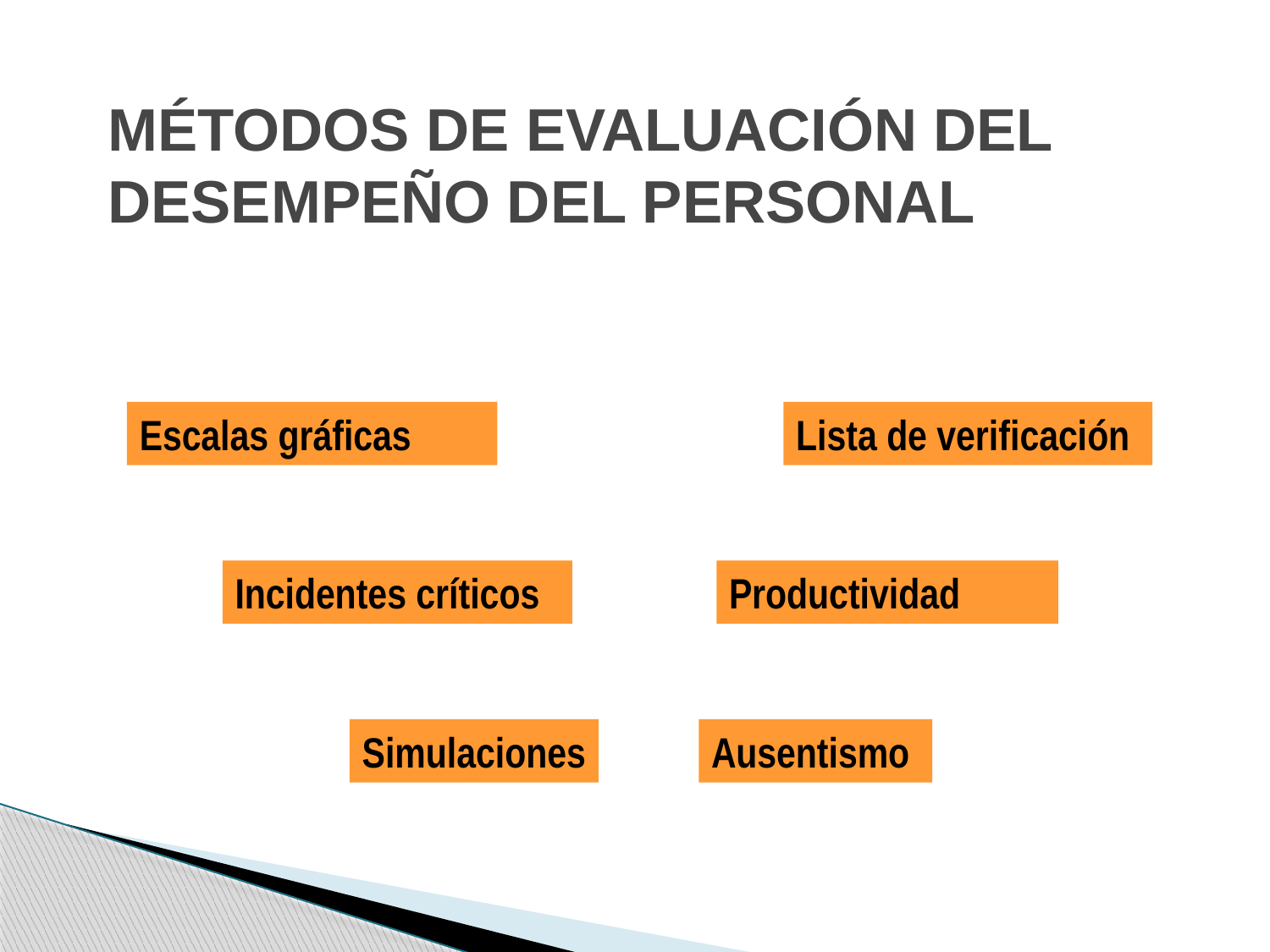

# MÉTODOS DE EVALUACIÓN DEL DESEMPEÑO DEL PERSONAL
Escalas gráficas
Lista de verificación
Incidentes críticos
Productividad
Simulaciones
Ausentismo